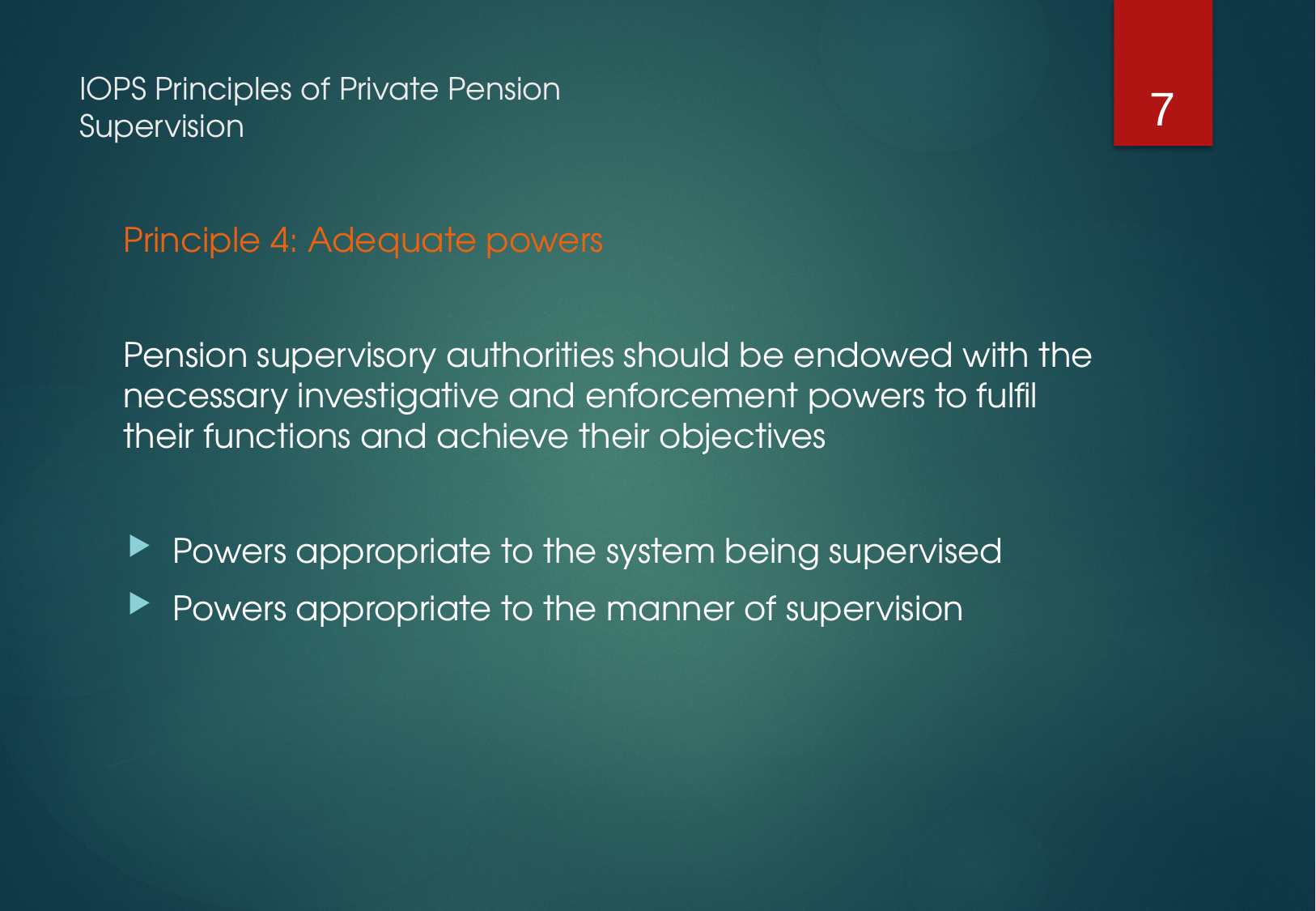

7
# IOPS Principles of Private Pension Supervision
	Principle 4: Adequate powers

	Pension supervisory authorities should be endowed with the necessary investigative and enforcement powers to fulfil their functions and achieve their objectives

Powers appropriate to the system being supervised
Powers appropriate to the manner of supervision